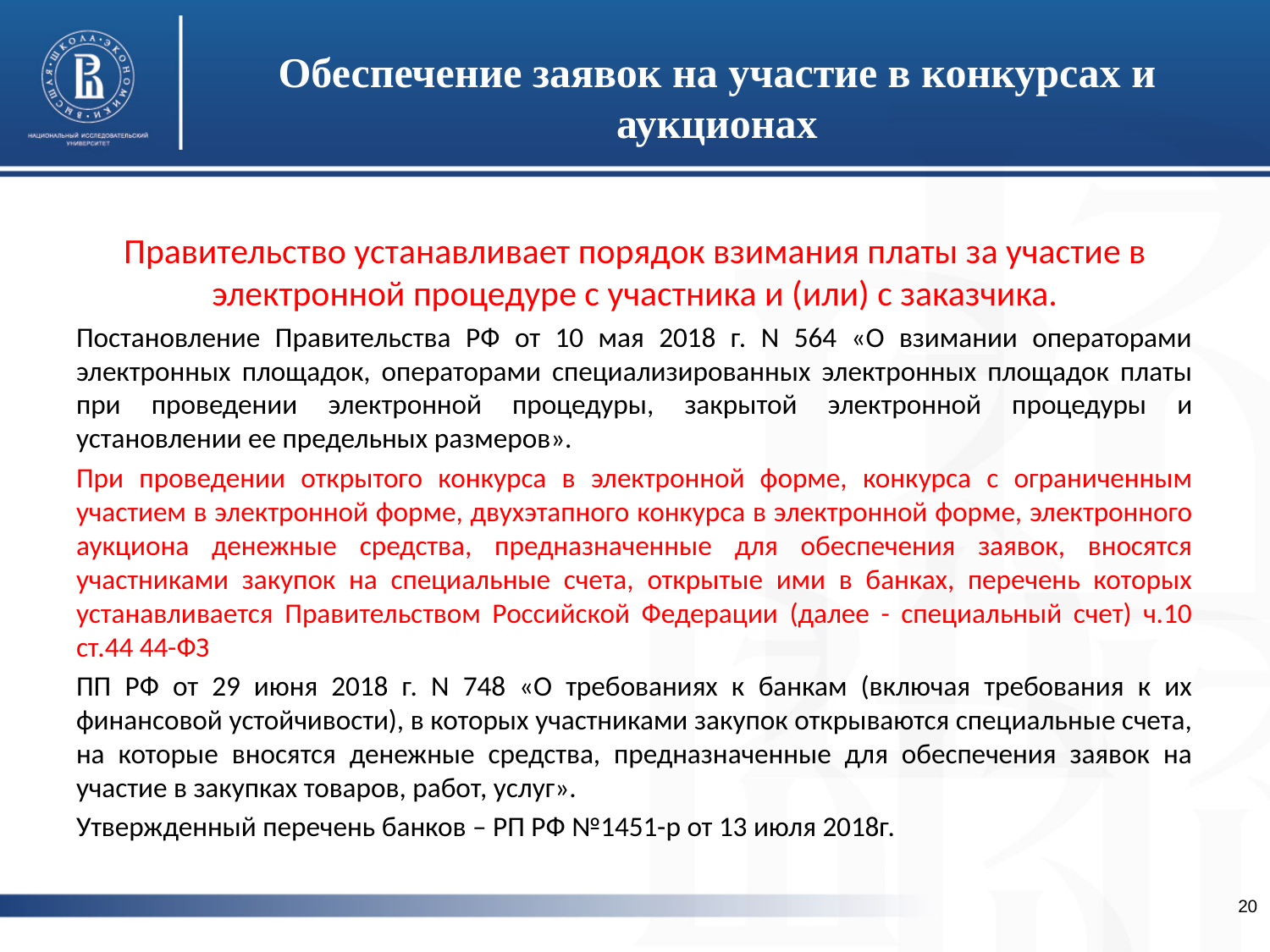

Обеспечение заявок на участие в конкурсах и аукционах
Правительство устанавливает порядок взимания платы за участие в электронной процедуре с участника и (или) с заказчика.
Постановление Правительства РФ от 10 мая 2018 г. N 564 «О взимании операторами электронных площадок, операторами специализированных электронных площадок платы при проведении электронной процедуры, закрытой электронной процедуры и установлении ее предельных размеров».
При проведении открытого конкурса в электронной форме, конкурса с ограниченным участием в электронной форме, двухэтапного конкурса в электронной форме, электронного аукциона денежные средства, предназначенные для обеспечения заявок, вносятся участниками закупок на специальные счета, открытые ими в банках, перечень которых устанавливается Правительством Российской Федерации (далее - специальный счет) ч.10 ст.44 44-ФЗ
ПП РФ от 29 июня 2018 г. N 748 «О требованиях к банкам (включая требования к их финансовой устойчивости), в которых участниками закупок открываются специальные счета, на которые вносятся денежные средства, предназначенные для обеспечения заявок на участие в закупках товаров, работ, услуг».
Утвержденный перечень банков – РП РФ №1451-р от 13 июля 2018г.

20